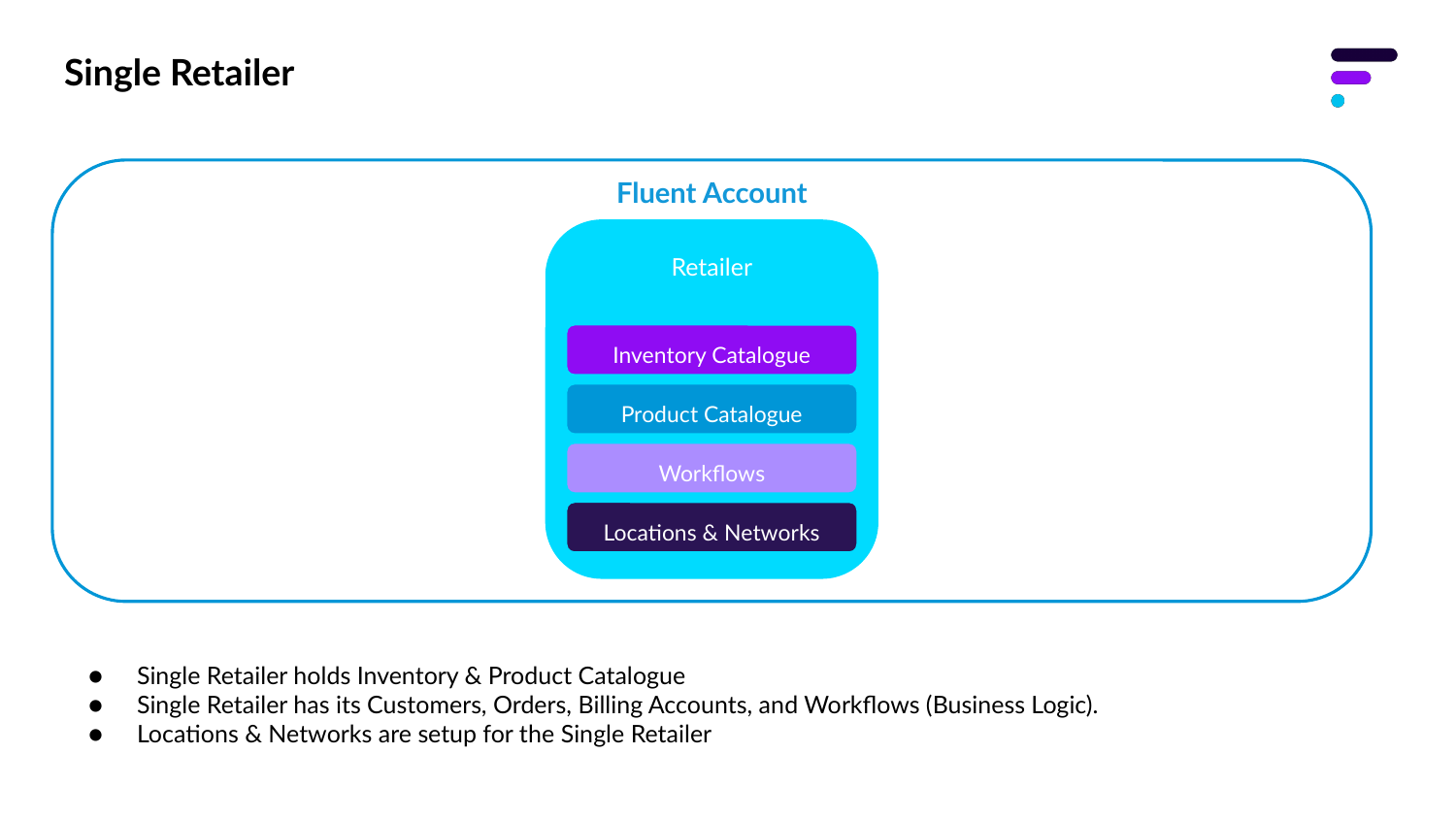

# Single Retailer

Fluent Account
Retailer
Inventory Catalogue
Product Catalogue
Workflows
Locations & Networks
Single Retailer holds Inventory & Product Catalogue
Single Retailer has its Customers, Orders, Billing Accounts, and Workflows (Business Logic).
Locations & Networks are setup for the Single Retailer